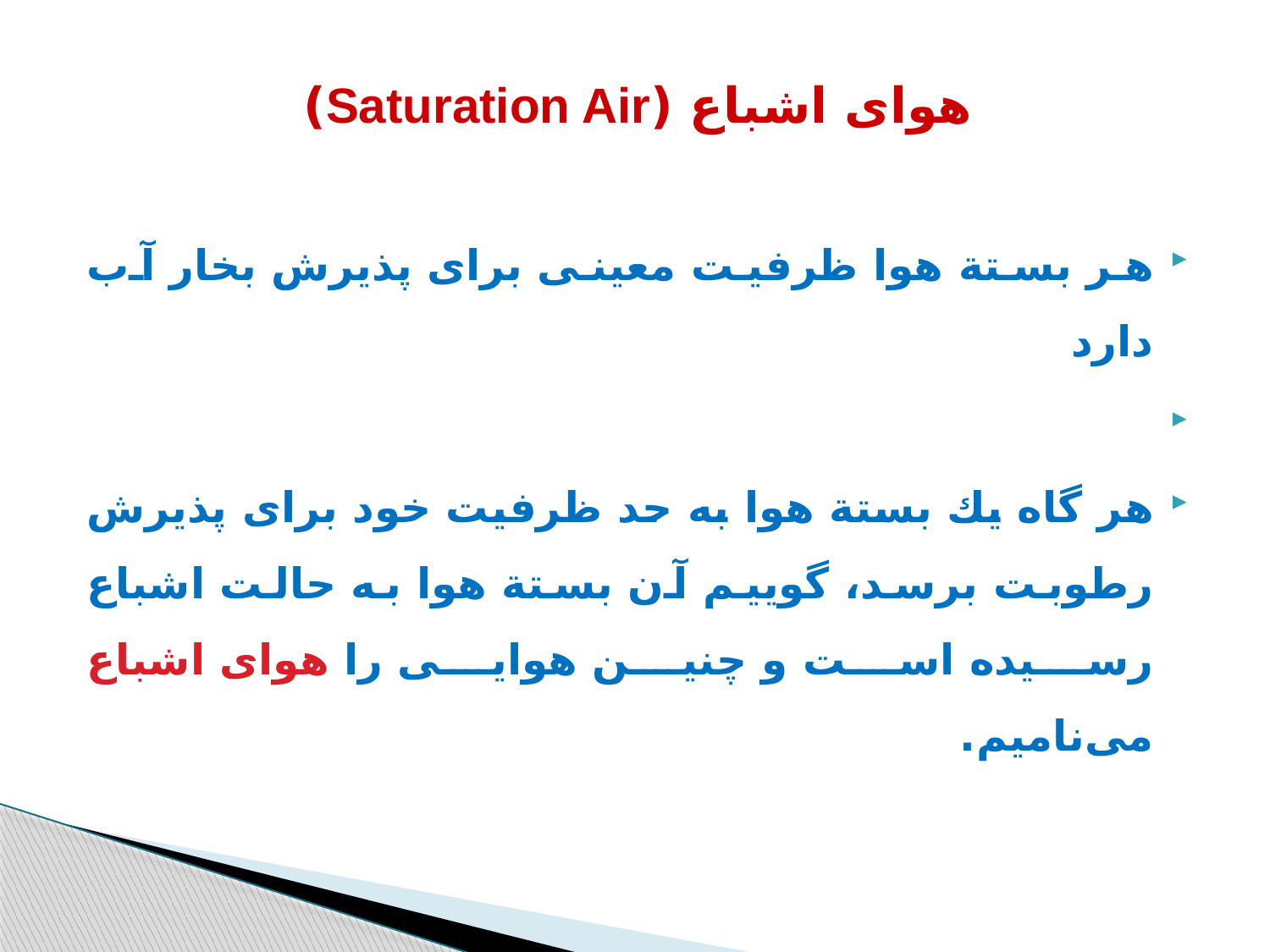

هوای اشباع (Saturation Air)

هر بستة هوا ظرفیت معینی برای پذیرش بخار آب دارد

هر گاه یك بستة هوا به حد ظرفیت خود برای پذیرش رطوبت برسد،‌ گوییم آن بستة هوا به حالت اشباع رسیده است و چنین هوایی را هوای اشباع می‌نامیم.